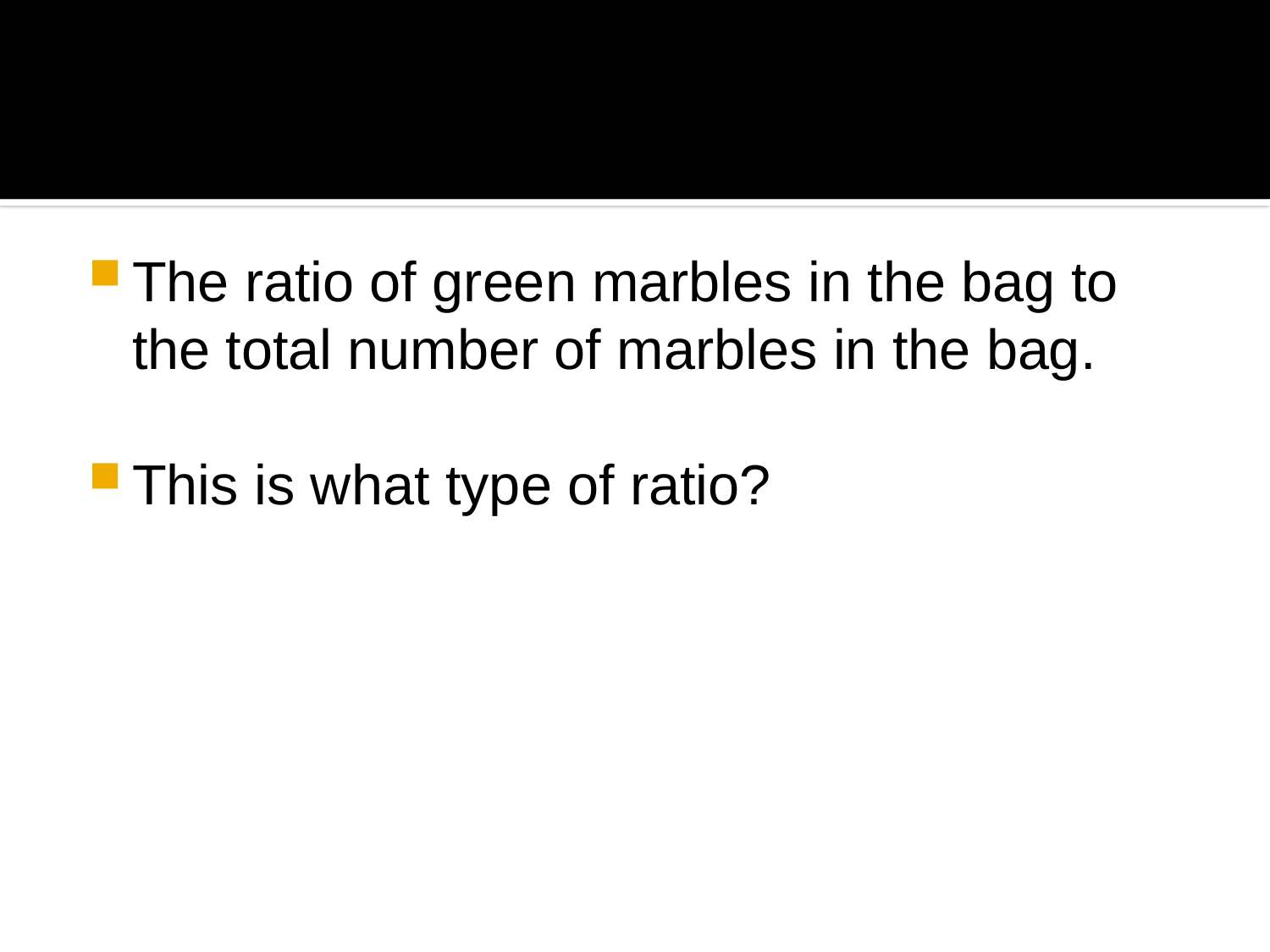

The ratio of green marbles in the bag to the total number of marbles in the bag.

This is what type of ratio?